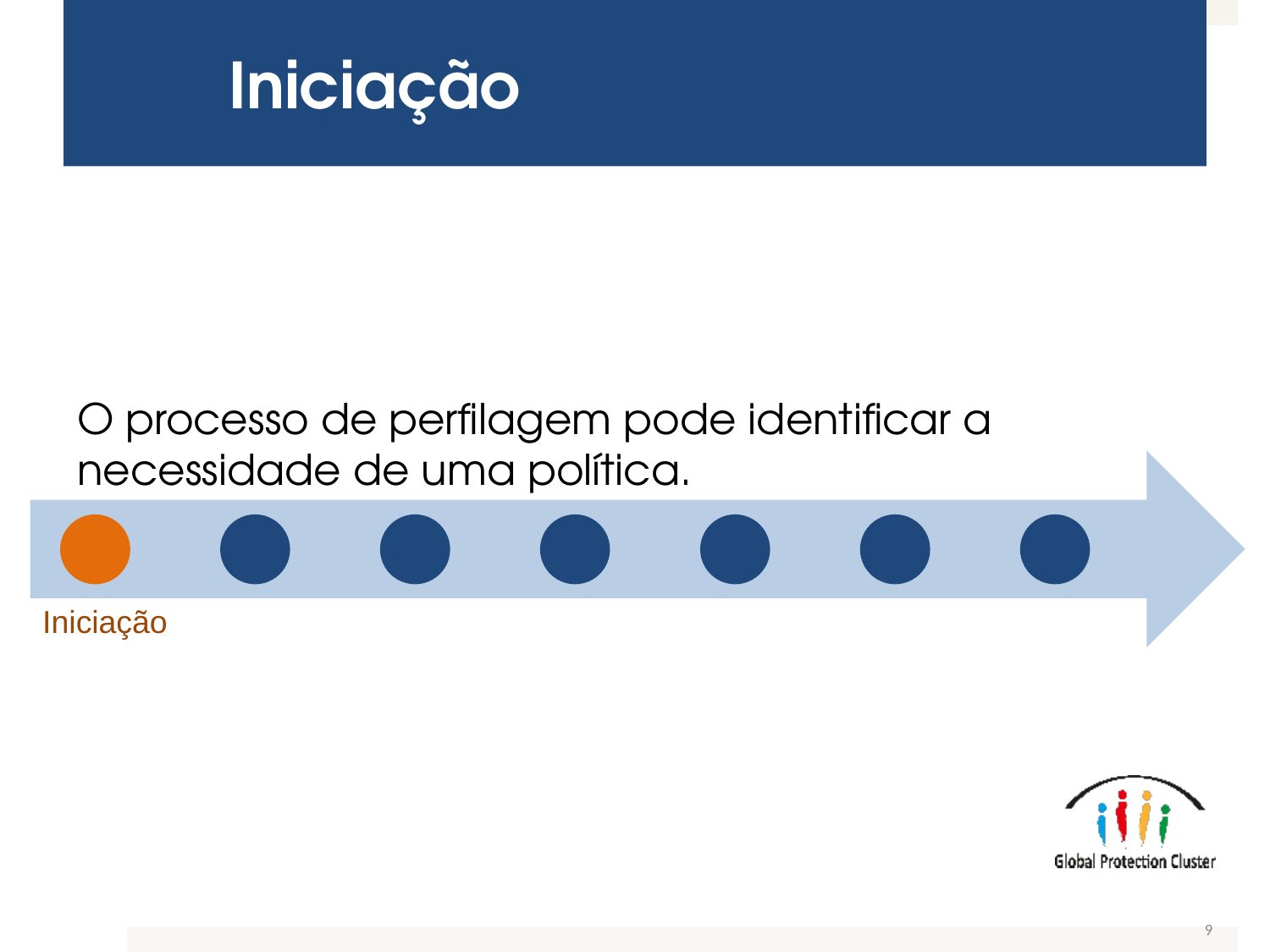

# Iniciação

O processo de perfilagem pode identificar a necessidade de uma política.

Iniciação